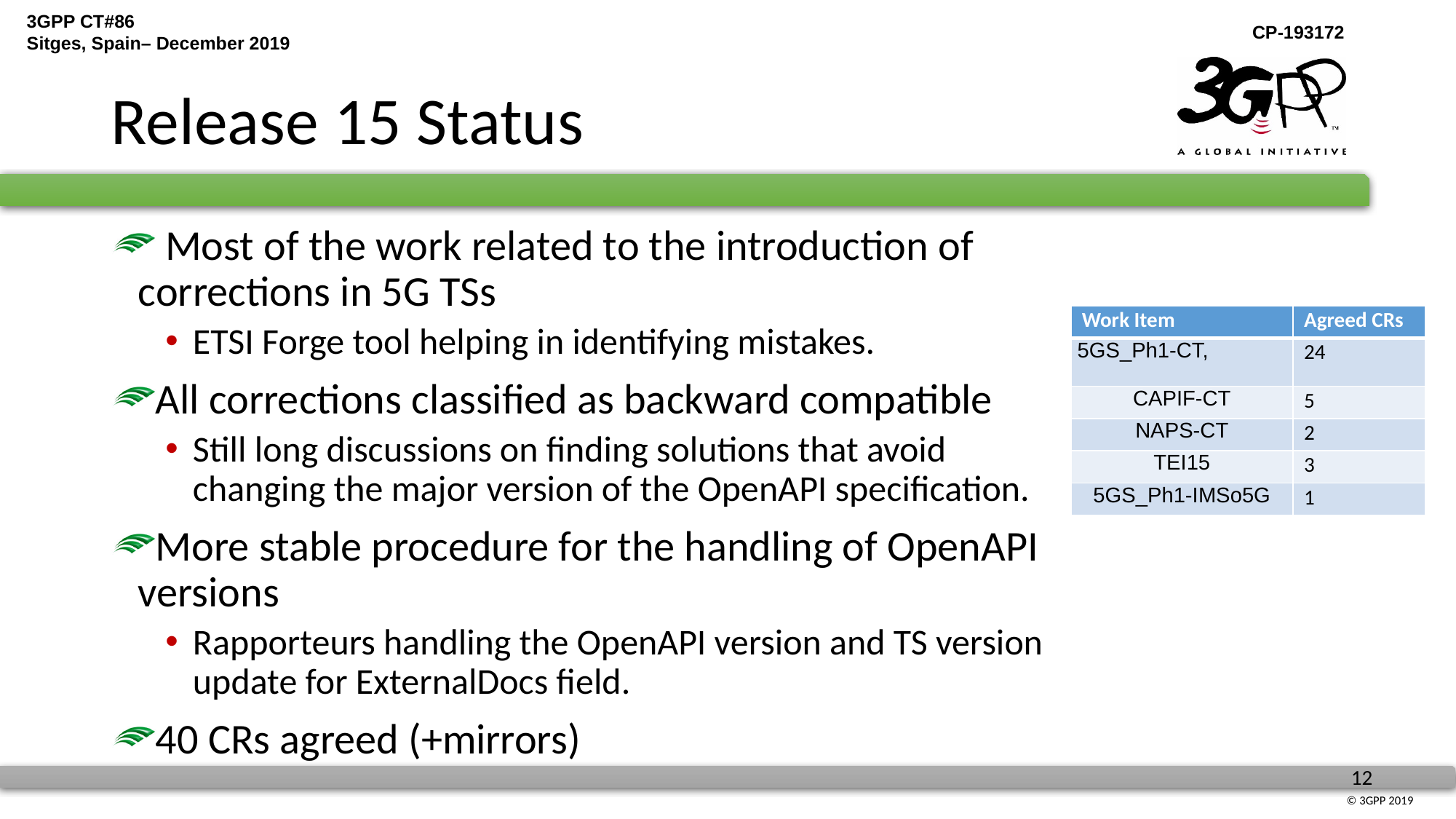

# Release 15 Status
 Most of the work related to the introduction of corrections in 5G TSs
ETSI Forge tool helping in identifying mistakes.
All corrections classified as backward compatible
Still long discussions on finding solutions that avoid changing the major version of the OpenAPI specification.
More stable procedure for the handling of OpenAPI versions
Rapporteurs handling the OpenAPI version and TS version update for ExternalDocs field.
40 CRs agreed (+mirrors)
| Work Item | Agreed CRs |
| --- | --- |
| 5GS\_Ph1-CT, | 24 |
| CAPIF-CT | 5 |
| NAPS-CT | 2 |
| TEI15 | 3 |
| 5GS\_Ph1-IMSo5G | 1 |